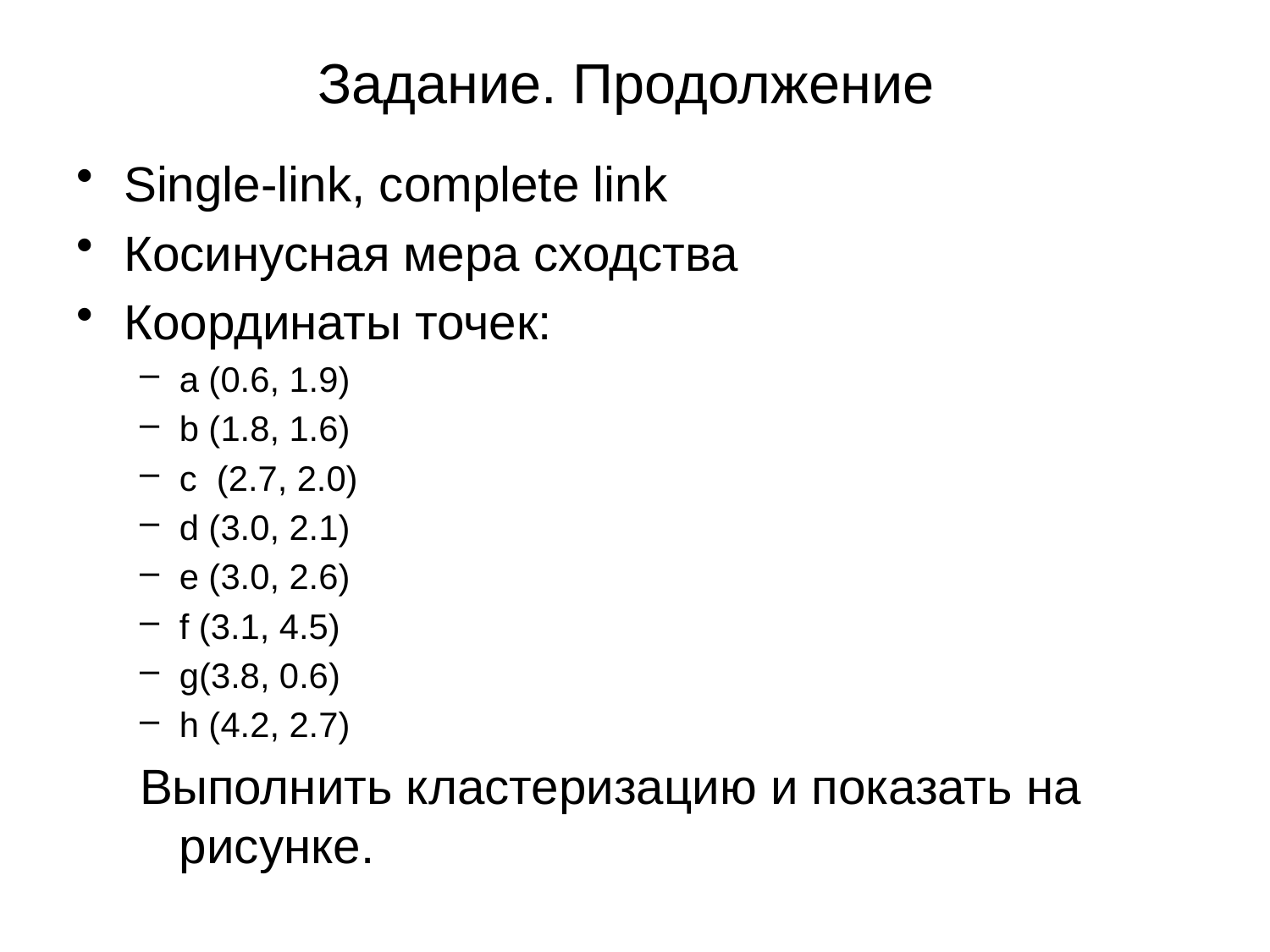

# Задание. Продолжение
Single-link, complete link
Косинусная мера сходства
Координаты точек:
a (0.6, 1.9)
b (1.8, 1.6)
c  (2.7, 2.0)
d (3.0, 2.1)
e (3.0, 2.6)
f (3.1, 4.5)
g(3.8, 0.6)
h (4.2, 2.7)
Выполнить кластеризацию и показать на рисунке.